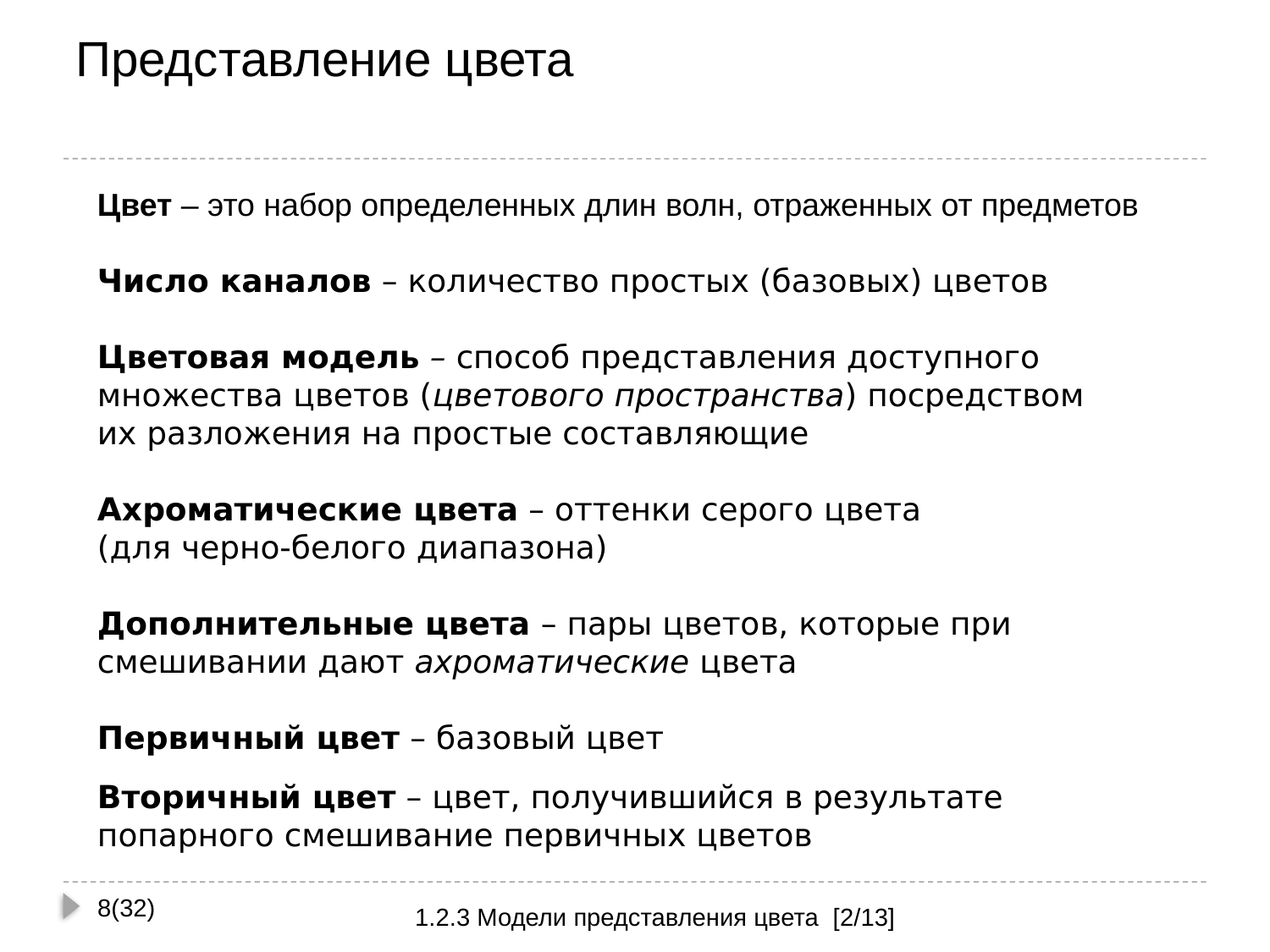

# Представление цвета
Цвет – это набор определенных длин волн, отраженных от предметов

Число каналов – количество простых (базовых) цветов

Цветовая модель – способ представления доступного множества цветов (цветового пространства) посредством
их разложения на простые составляющие

Ахроматические цвета – оттенки серого цвета
(для черно-белого диапазона)

Дополнительные цвета – пары цветов, которые при смешивании дают ахроматические цвета

Первичный цвет – базовый цвет
Вторичный цвет – цвет, получившийся в результате попарного смешивание первичных цветов
8(32)
1.2.3 Модели представления цвета  [2/13]